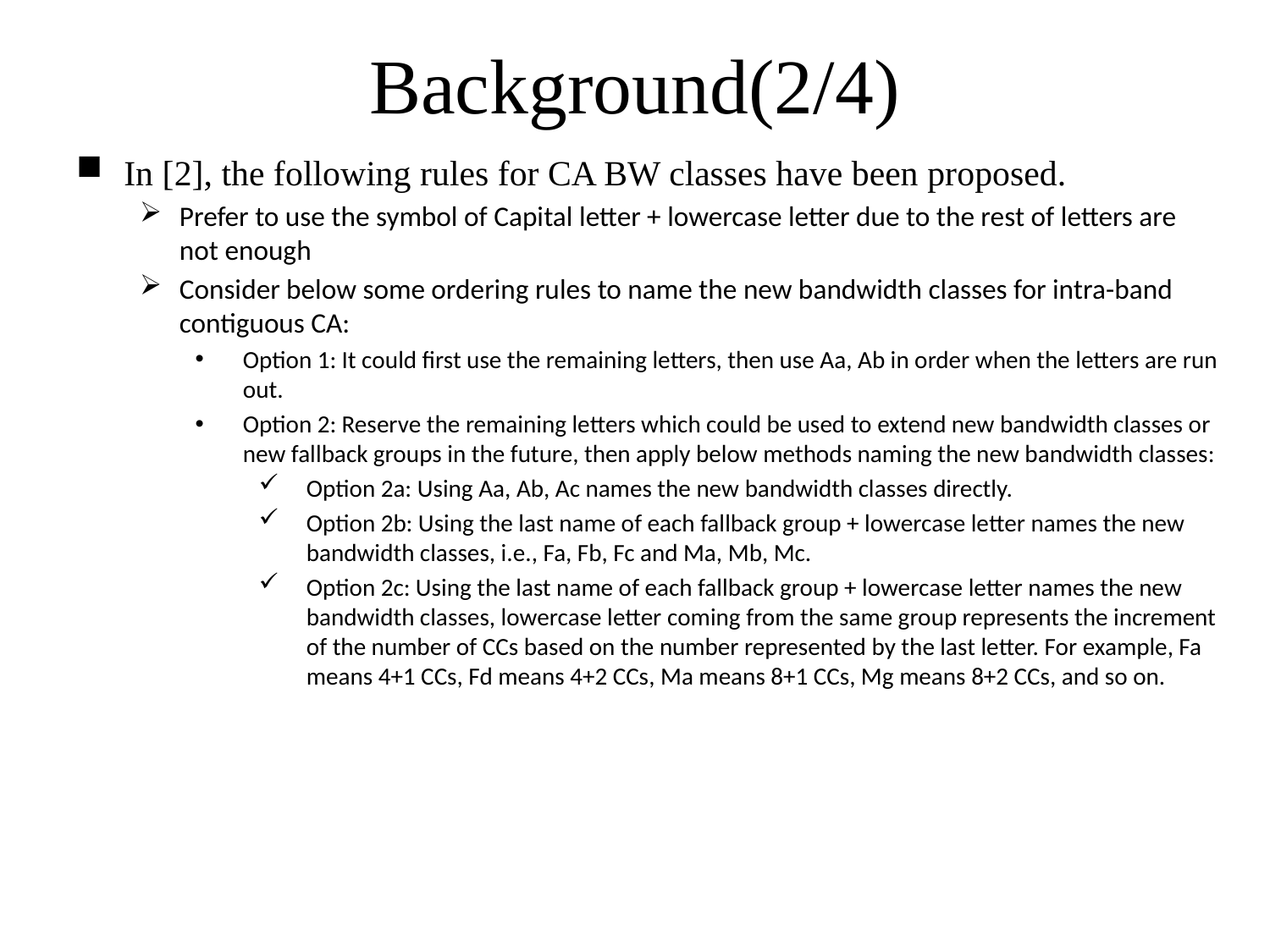

# Background(2/4)
In [2], the following rules for CA BW classes have been proposed.
Prefer to use the symbol of Capital letter + lowercase letter due to the rest of letters are not enough
Consider below some ordering rules to name the new bandwidth classes for intra-band contiguous CA:
Option 1: It could first use the remaining letters, then use Aa, Ab in order when the letters are run out.
Option 2: Reserve the remaining letters which could be used to extend new bandwidth classes or new fallback groups in the future, then apply below methods naming the new bandwidth classes:
Option 2a: Using Aa, Ab, Ac names the new bandwidth classes directly.
Option 2b: Using the last name of each fallback group + lowercase letter names the new bandwidth classes, i.e., Fa, Fb, Fc and Ma, Mb, Mc.
Option 2c: Using the last name of each fallback group + lowercase letter names the new bandwidth classes, lowercase letter coming from the same group represents the increment of the number of CCs based on the number represented by the last letter. For example, Fa means 4+1 CCs, Fd means 4+2 CCs, Ma means 8+1 CCs, Mg means 8+2 CCs, and so on.